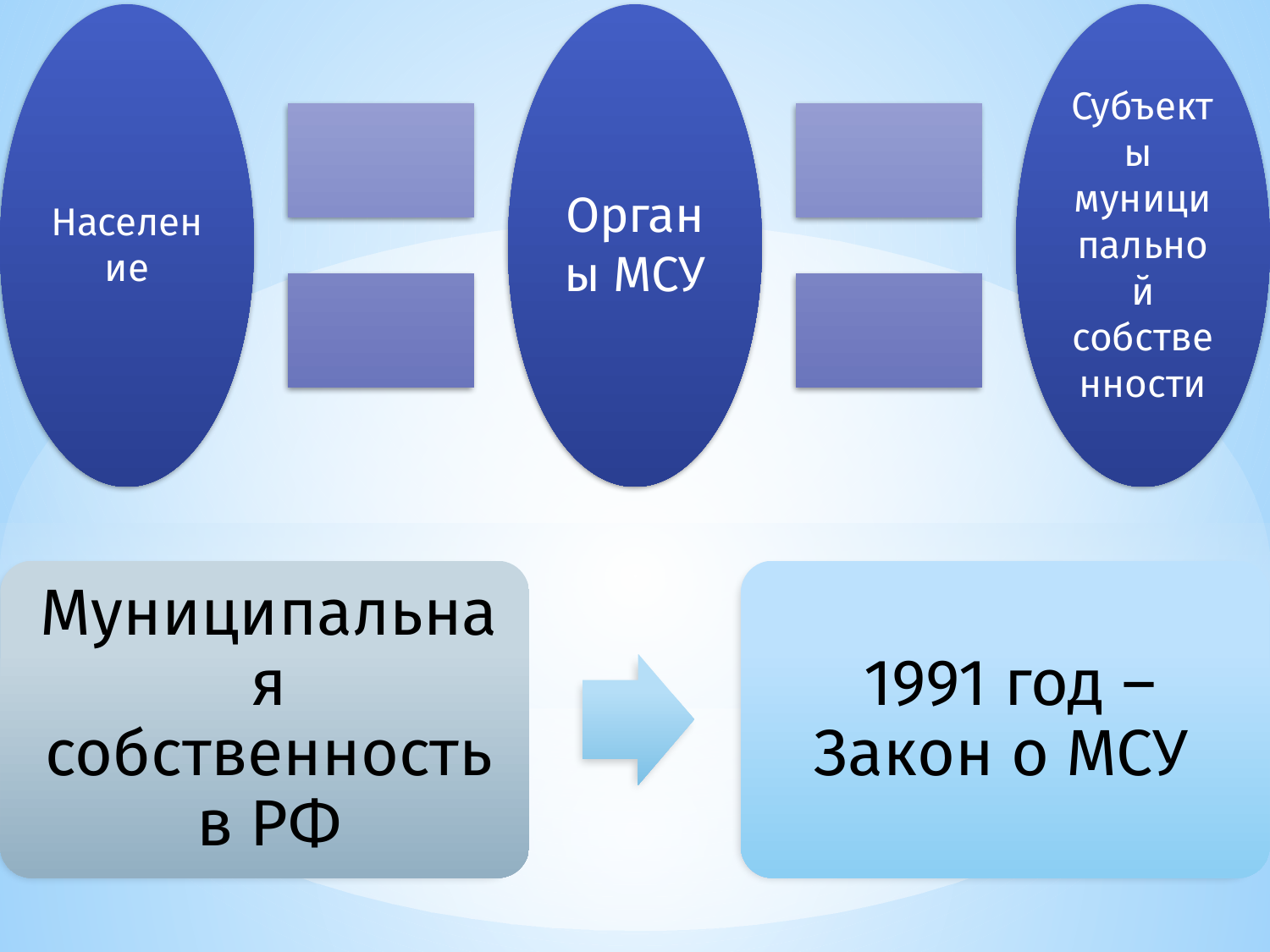

Население
Органы МСУ
Субъекты
муниципальной
собственности
Муниципальная собственность в РФ

1991 год – Закон о МСУ